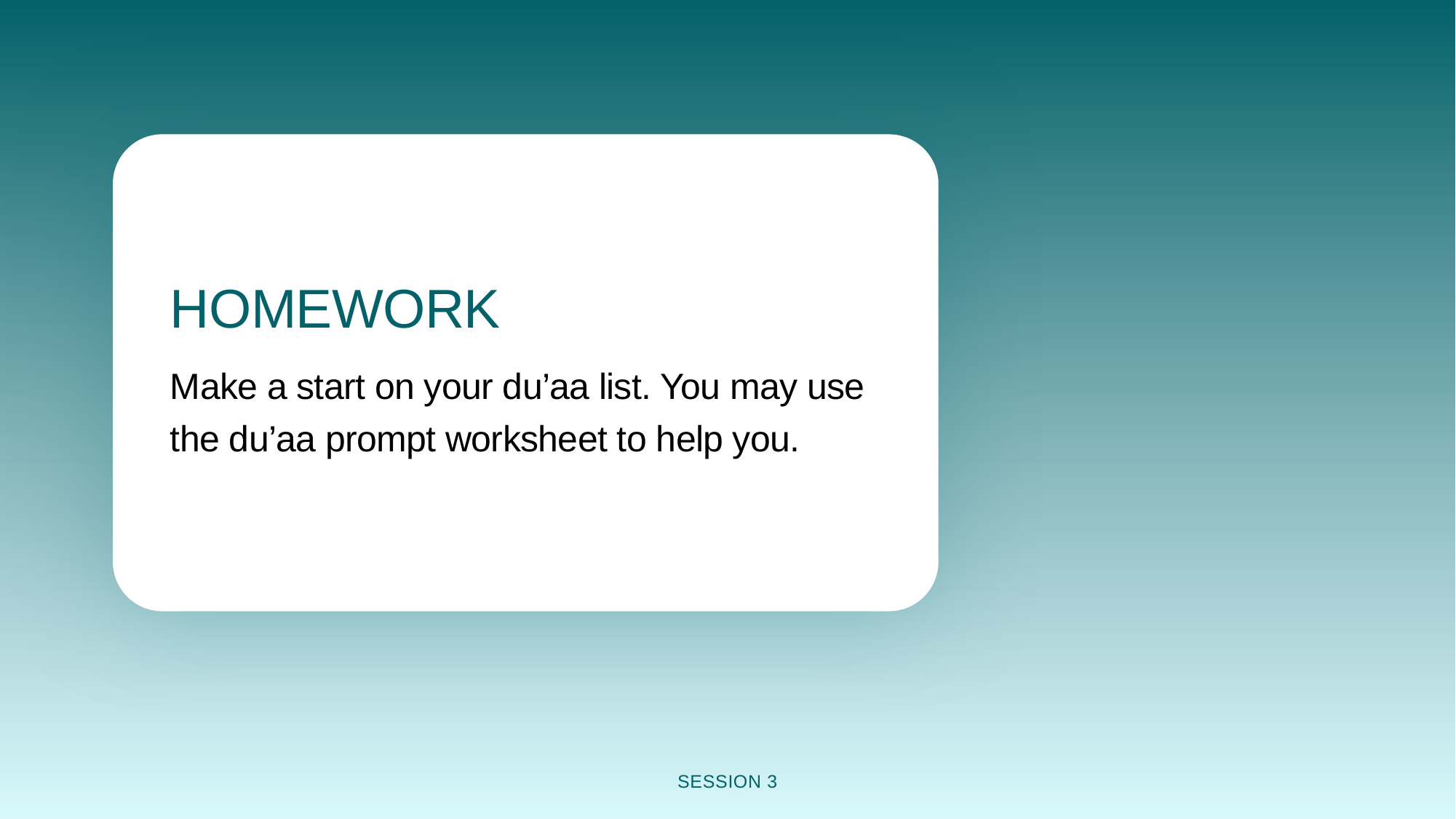

/
HOMEWORK
Make a start on your du’aa list. You may use the du’aa prompt worksheet to help you.
SESSION 3